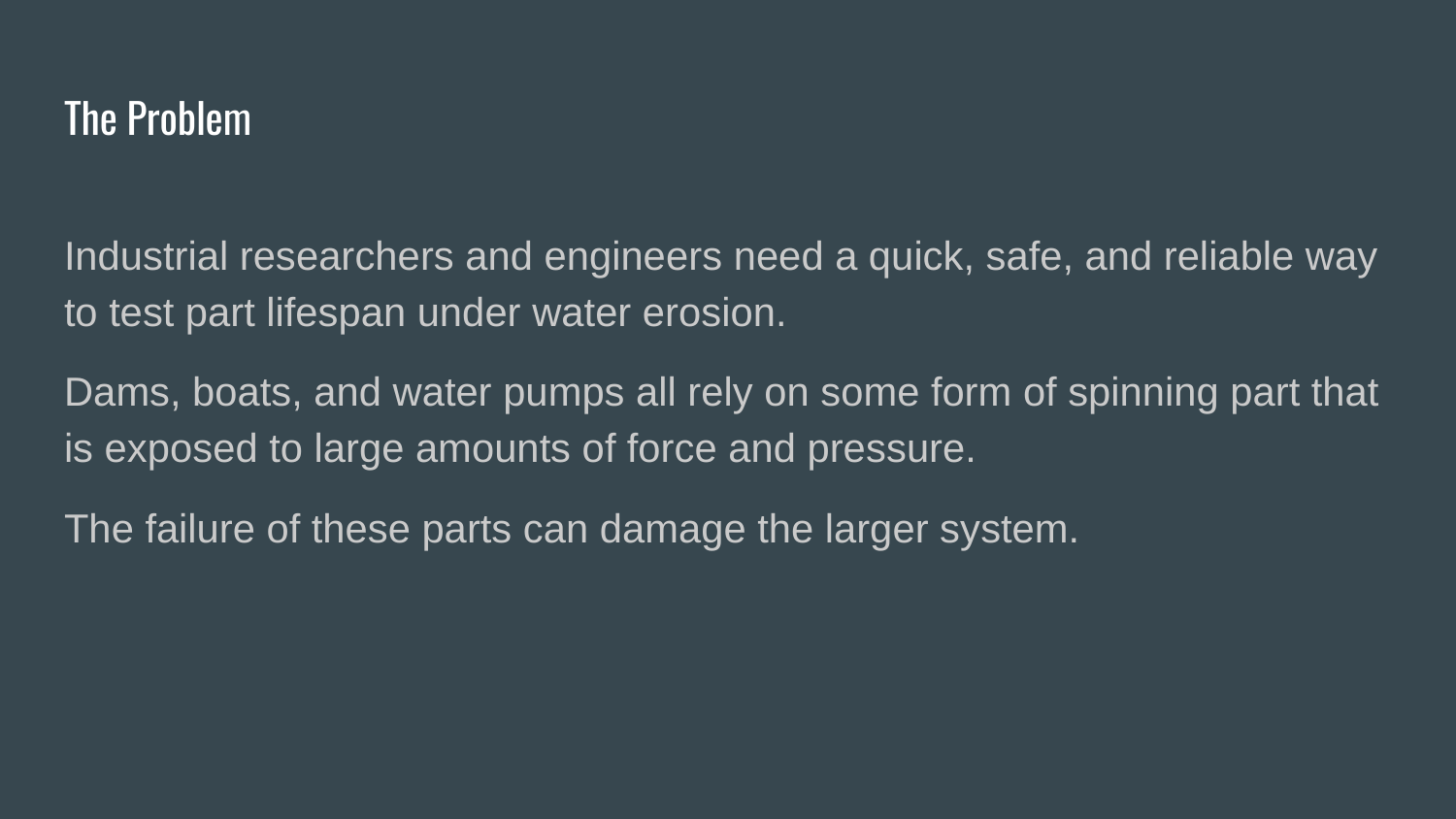

# The Problem
Industrial researchers and engineers need a quick, safe, and reliable way to test part lifespan under water erosion.
Dams, boats, and water pumps all rely on some form of spinning part that is exposed to large amounts of force and pressure.
The failure of these parts can damage the larger system.